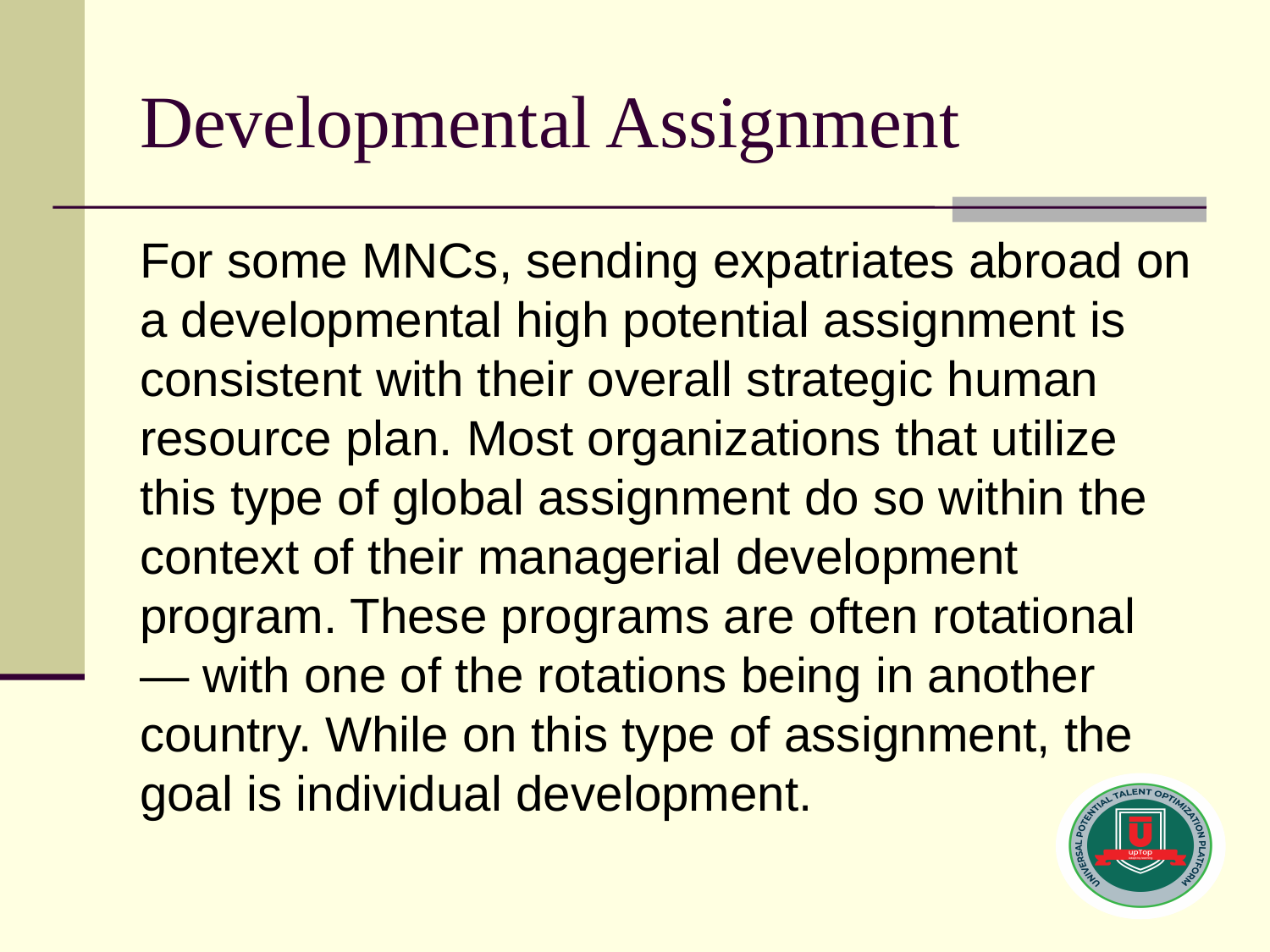

# Developmental Assignment
For some MNCs, sending expatriates abroad on a developmental high potential assignment is consistent with their overall strategic human resource plan. Most organizations that utilize this type of global assignment do so within the context of their managerial development program. These programs are often rotational — with one of the rotations being in another country. While on this type of assignment, the goal is individual development.